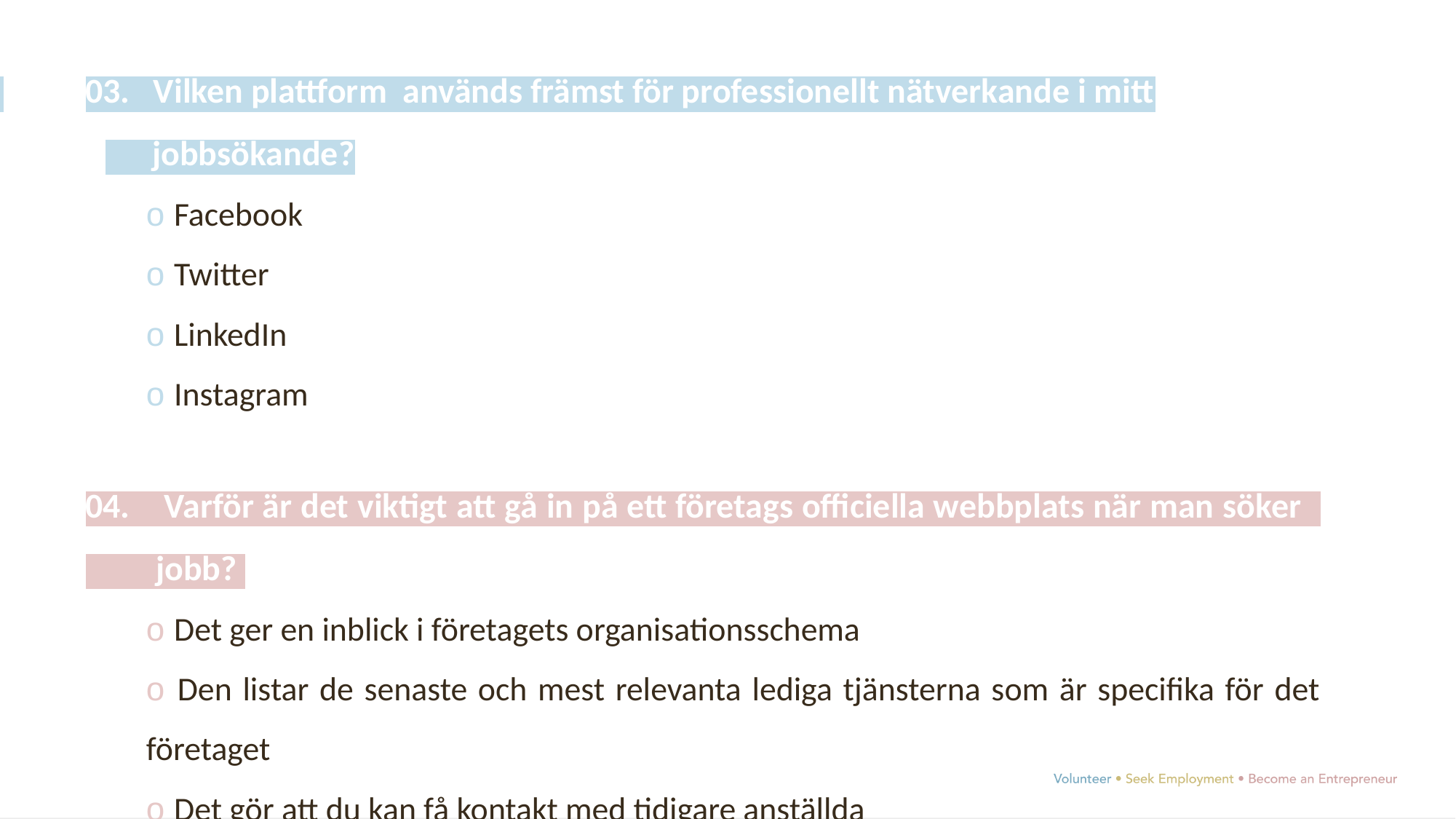

03.   Vilken plattform  används främst för professionellt nätverkande i mitt
		      jobbsökande?
o Facebook
o Twitter
o LinkedIn
o Instagram

	04.    Varför är det viktigt att gå in på ett företags officiella webbplats när man söker   	         jobb?
o Det ger en inblick i företagets organisationsschema
o Den listar de senaste och mest relevanta lediga tjänsterna som är specifika för det företaget
o Det gör att du kan få kontakt med tidigare anställda
o Den innehåller länkar till sociala medier för nätverkande